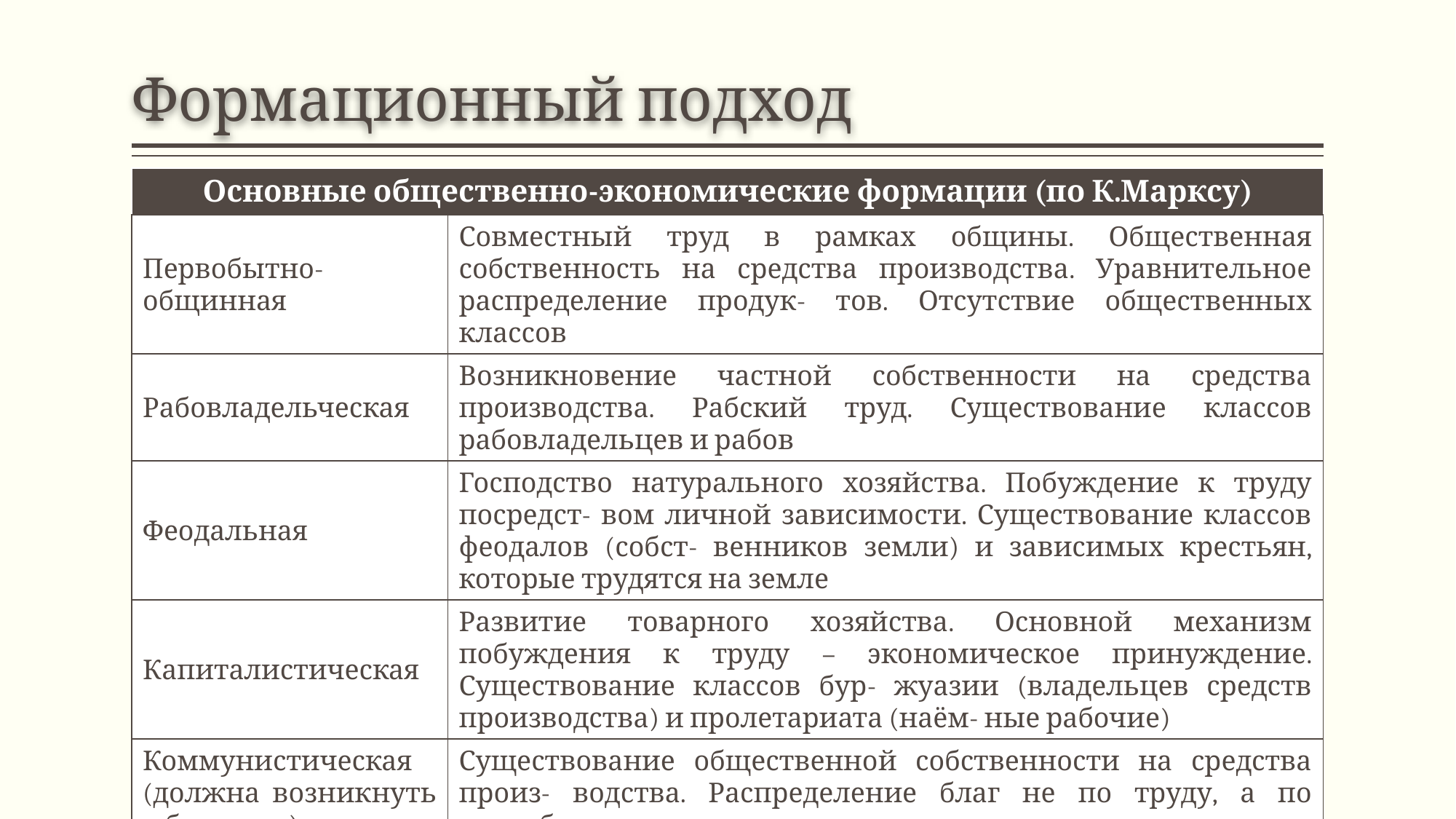

# Формационный подход
| Основные общественно-экономические формации (по К.Марксу) |  |
| --- | --- |
| Первобытно-общинная | Совместный труд в рамках общины. Общественная собственность на средства производства. Уравнительное распределение продук- тов. Отсутствие общественных классов |
| Рабовладельческая | Возникновение частной собственности на средства производства. Рабский труд. Существование классов рабовладельцев и рабов |
| Феодальная | Господство натурального хозяйства. Побуждение к труду посредст- вом личной зависимости. Существование классов феодалов (собст- венников земли) и зависимых крестьян, которые трудятся на земле |
| Капиталистическая | Развитие товарного хозяйства. Основной механизм побуждения к труду – экономическое принуждение. Существование классов бур- жуазии (владельцев средств производства) и пролетариата (наём- ные рабочие) |
| Коммунистическая (должна возникнуть в будущем) | Существование общественной собственности на средства произ- водства. Распределение благ не по труду, а по потребностям |